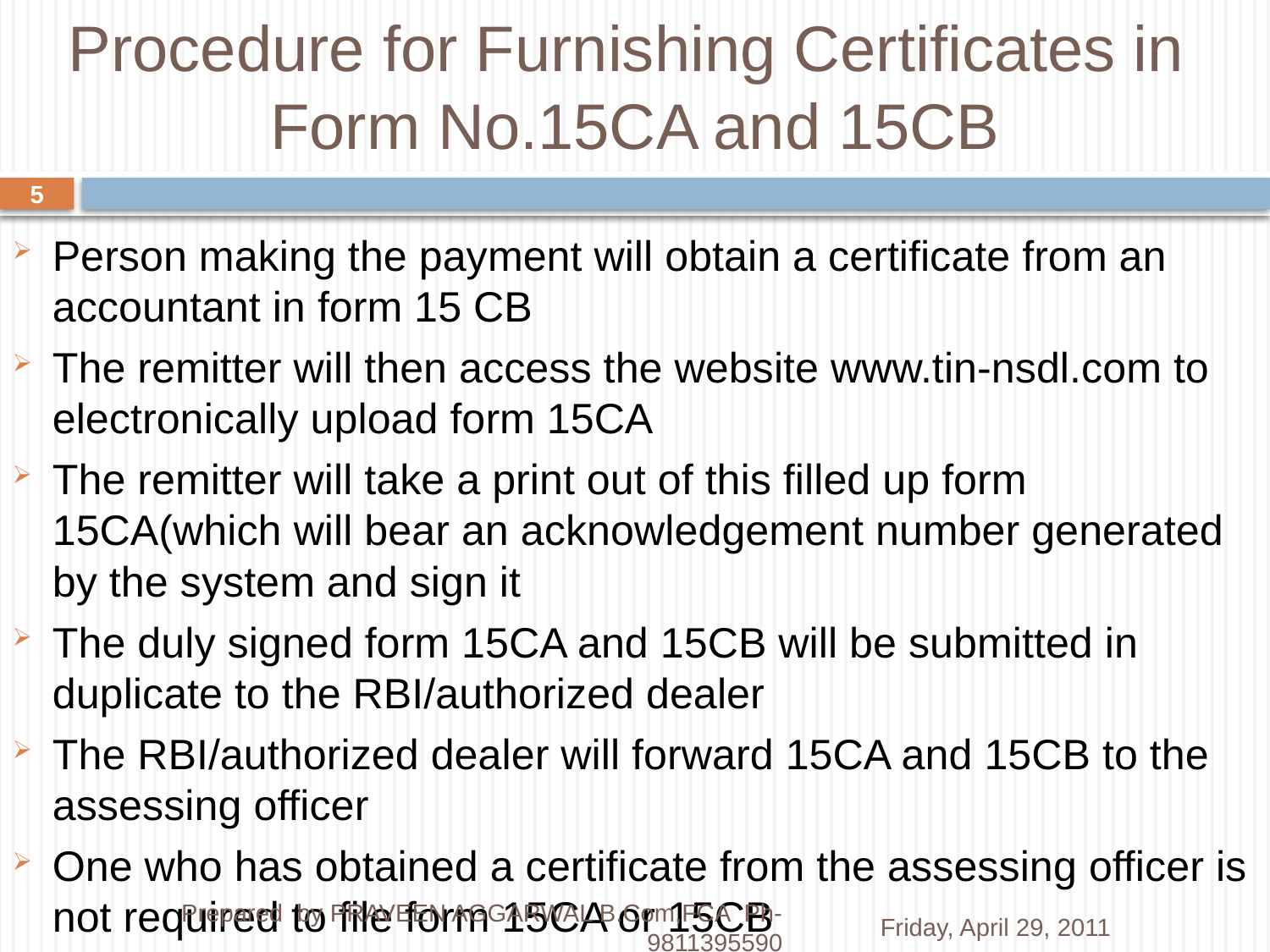

# Procedure for Furnishing Certificates in Form No.15CA and 15CB
5
Person making the payment will obtain a certificate from an accountant in form 15 CB
The remitter will then access the website www.tin-nsdl.com to electronically upload form 15CA
The remitter will take a print out of this filled up form 15CA(which will bear an acknowledgement number generated by the system and sign it
The duly signed form 15CA and 15CB will be submitted in duplicate to the RBI/authorized dealer
The RBI/authorized dealer will forward 15CA and 15CB to the assessing officer
One who has obtained a certificate from the assessing officer is not required to file form 15CA or 15CB

Prepared  by PRAVEEN AGGARWAL B.Com,FCA  Ph-9811395590
Friday, April 29, 2011